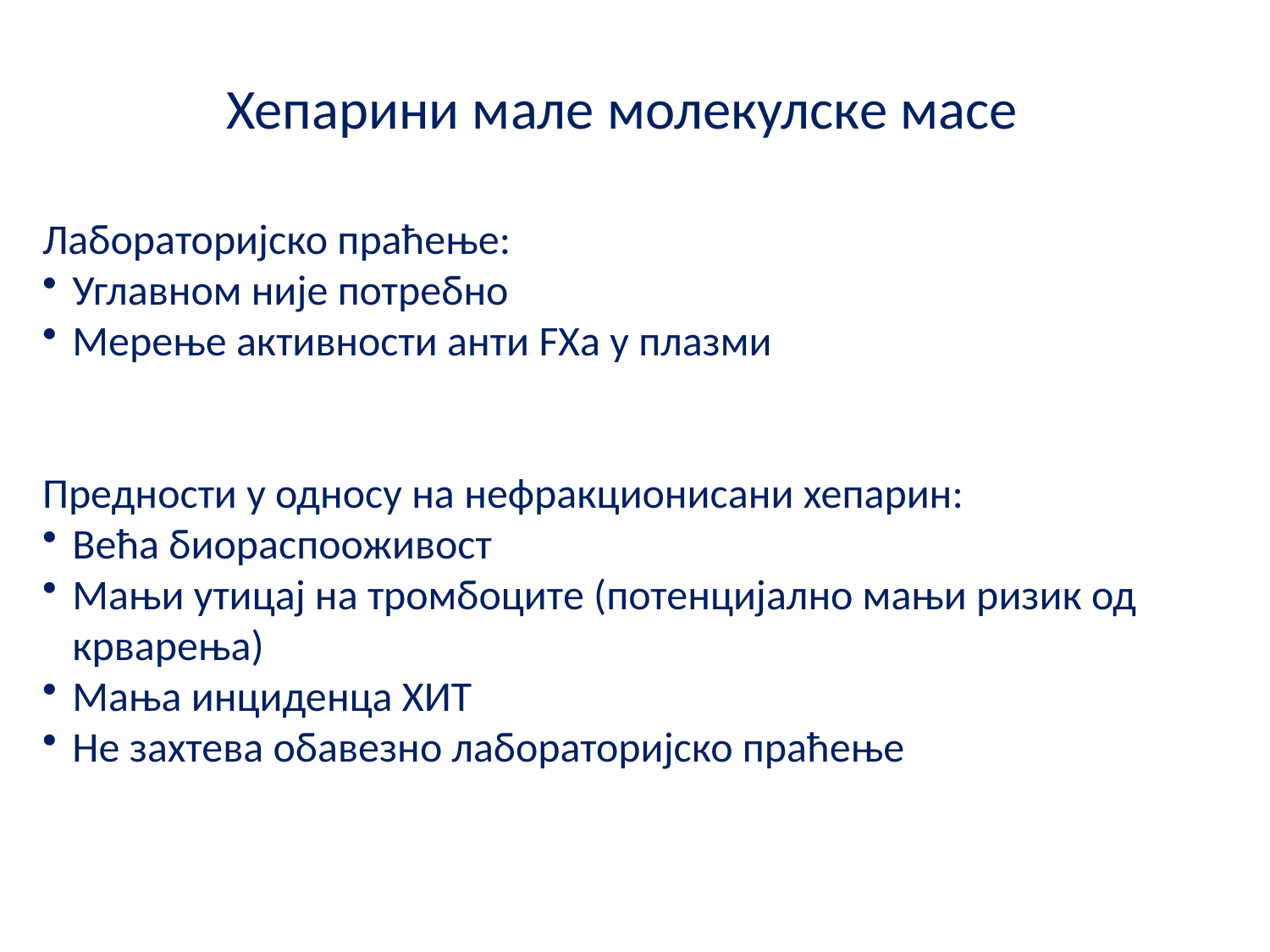

Хепарини мале молекулске масе
Лабораторијско праћење:
Углавном није потребно
Мерење активности анти FXa у плазми

Предности у односу на нефракционисани хепарин:
Већа биораспооживост
Мањи утицај на тромбоците (потенцијално мањи ризик од крварења)
Мања инциденца ХИТ
Не захтева обавезно лабораторијско праћење